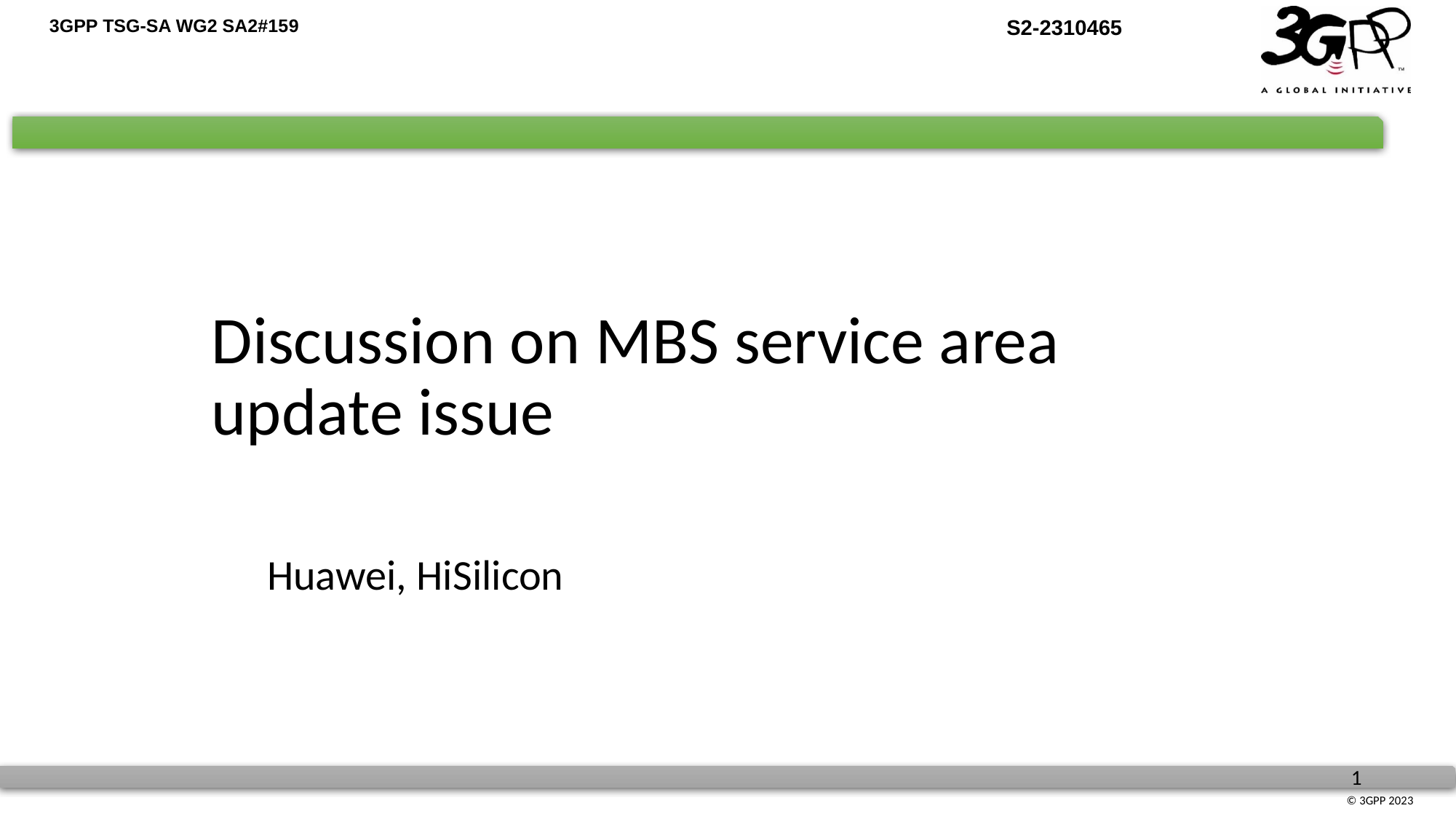

# Discussion on MBS service area update issue
Huawei, HiSilicon